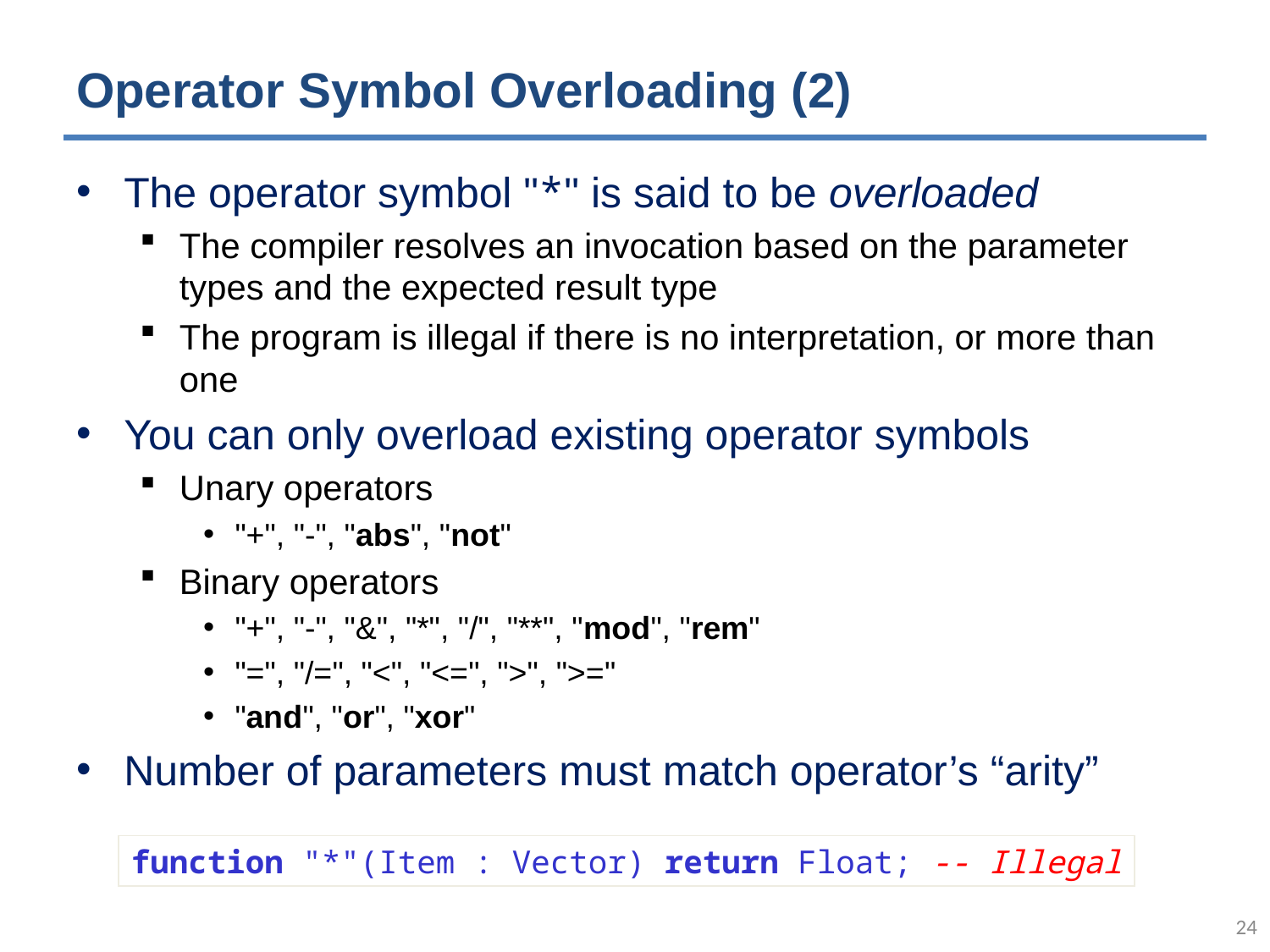

# Operator Symbol Overloading (2)
The operator symbol "*" is said to be overloaded
The compiler resolves an invocation based on the parameter types and the expected result type
The program is illegal if there is no interpretation, or more than one
You can only overload existing operator symbols
Unary operators
"+", "-", "abs", "not"
Binary operators
"+", "-", "&", "*", "/", "**", "mod", "rem"
"=", "/=", "<", "<=", ">", ">="
"and", "or", "xor"
Number of parameters must match operator’s “arity”

function "*"(Item : Vector) return Float; -- Illegal
24